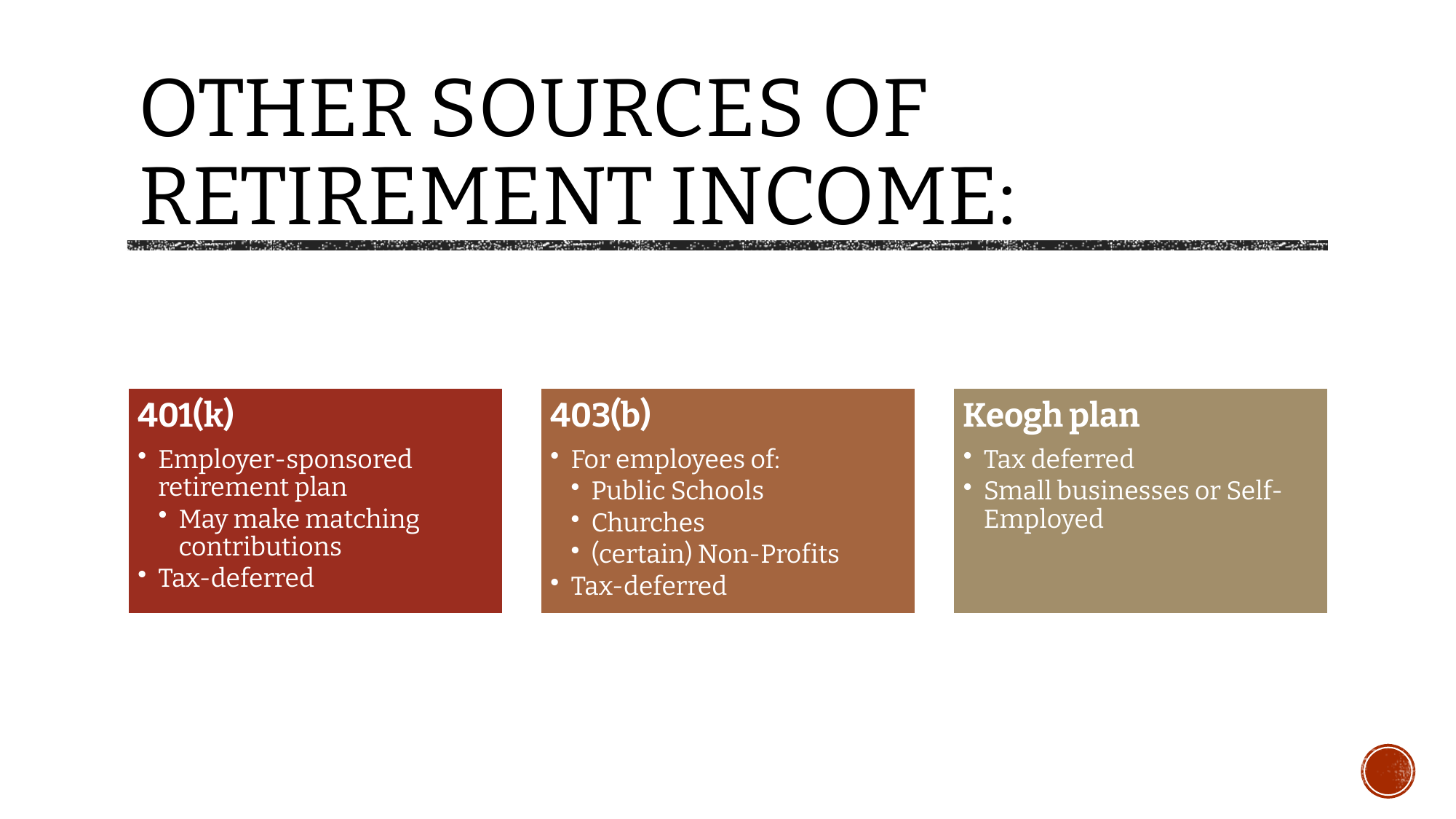

# Other sources of retirement income:

401(k)
Employer-sponsored retirement plan
May make matching contributions
Tax-deferred
403(b)
For employees of:
Public Schools
Churches
(certain) Non-Profits
Tax-deferred
Keogh plan
Tax deferred
Small businesses or Self-Employed